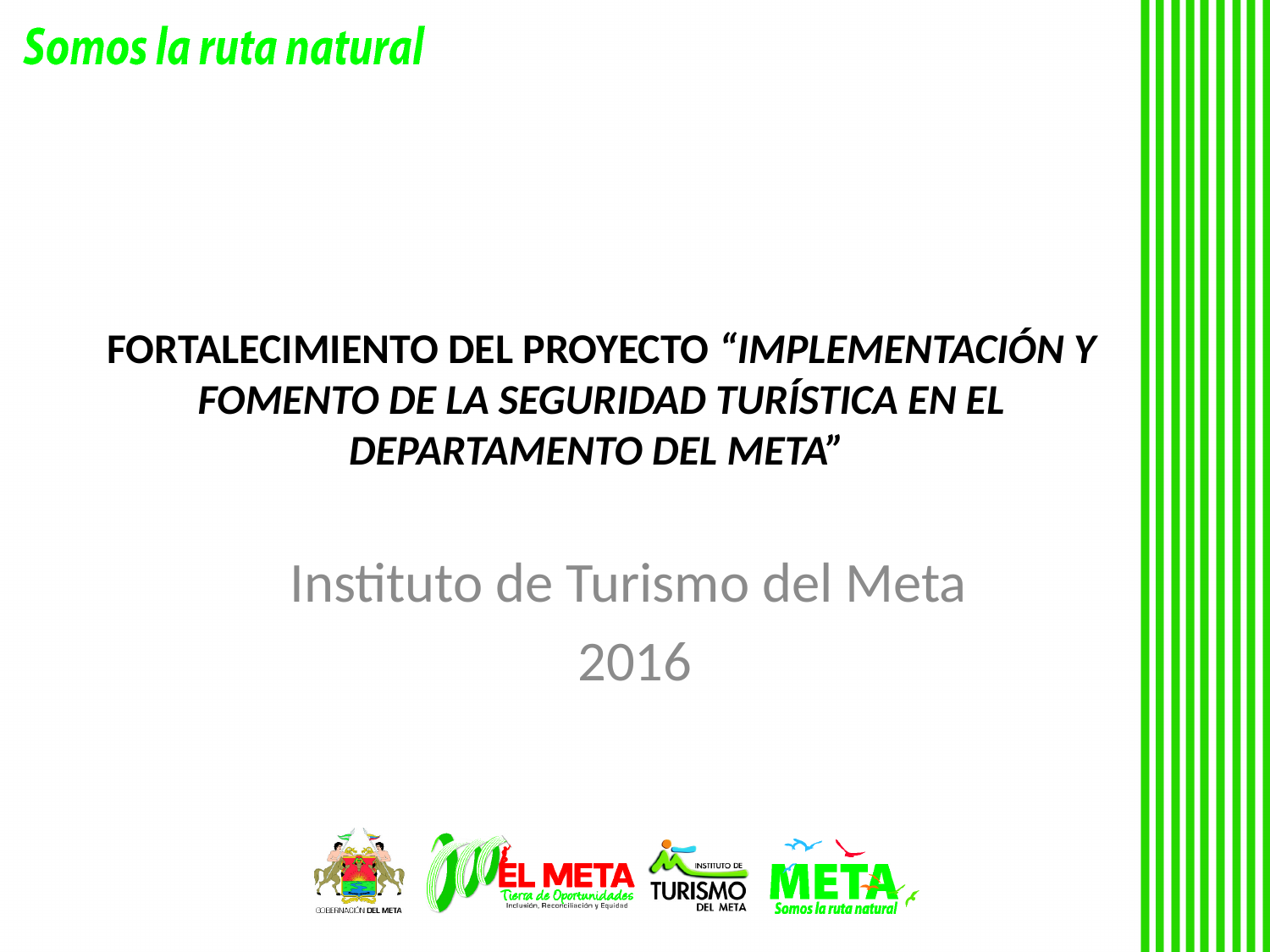

# FORTALECIMIENTO DEL PROYECTO “IMPLEMENTACIÓN Y FOMENTO DE LA SEGURIDAD TURÍSTICA EN EL DEPARTAMENTO DEL META”
Instituto de Turismo del Meta
2016